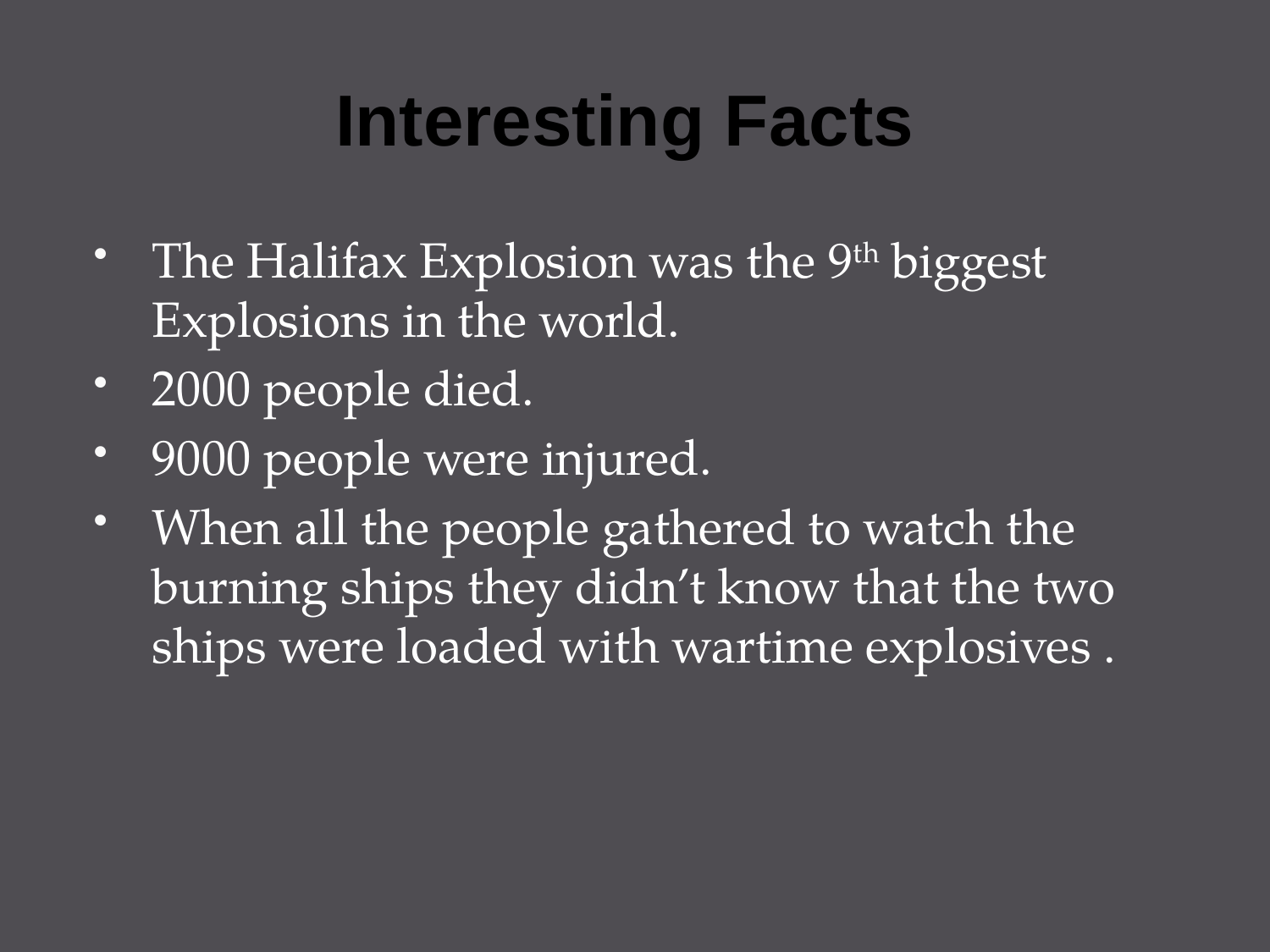

# Interesting Facts
The Halifax Explosion was the 9th biggest Explosions in the world.
2000 people died.
9000 people were injured.
When all the people gathered to watch the burning ships they didn’t know that the two ships were loaded with wartime explosives .